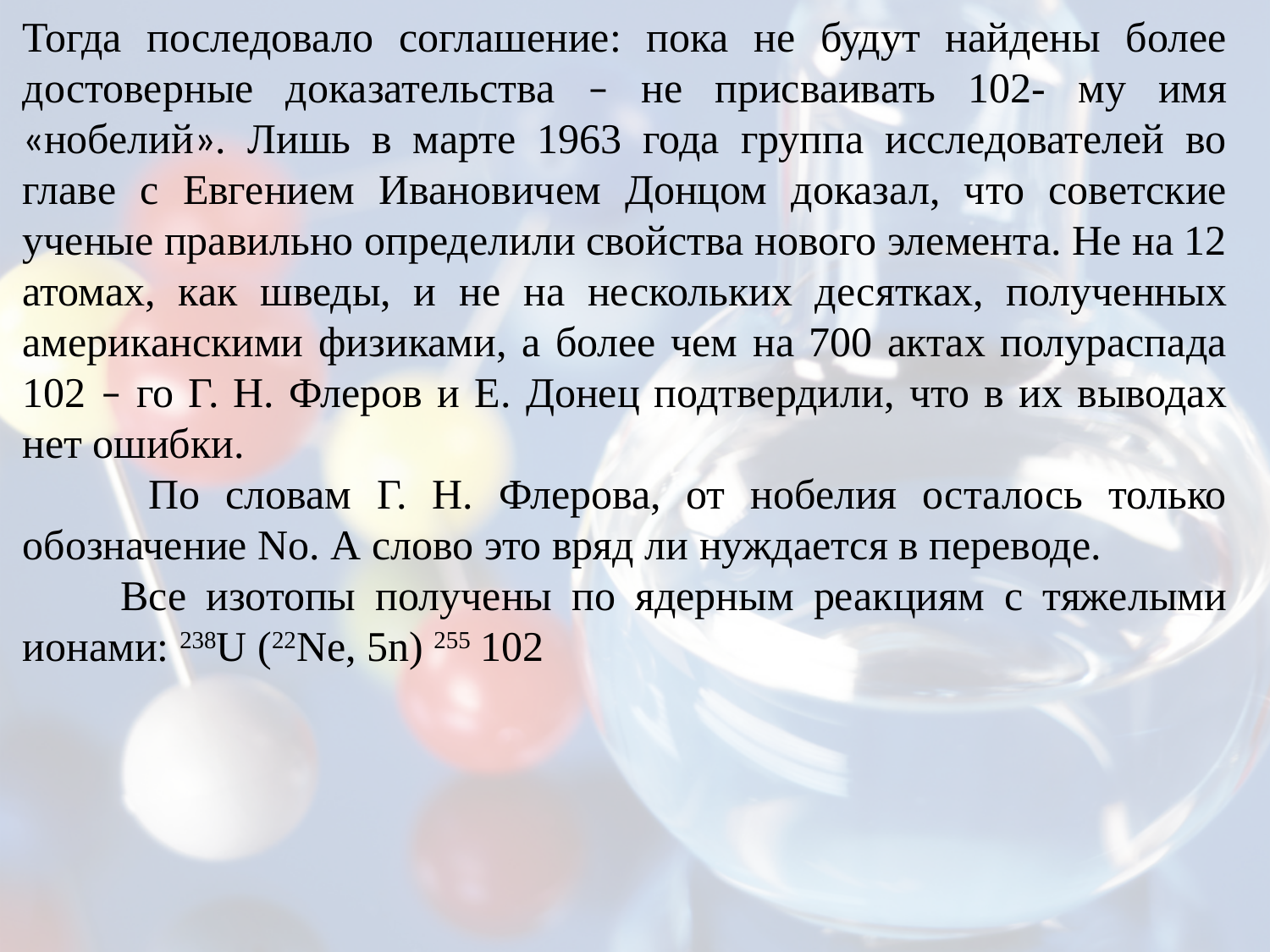

Тогда последовало соглашение: пока не будут найдены более достоверные доказательства – не присваивать 102- му имя «нобелий». Лишь в марте 1963 года группа исследователей во главе с Евгением Ивановичем Донцом доказал, что советские ученые правильно определили свойства нового элемента. Не на 12 атомах, как шведы, и не на нескольких десятках, полученных американскими физиками, а более чем на 700 актах полураспада 102 – го Г. Н. Флеров и Е. Донец подтвердили, что в их выводах нет ошибки.
     По словам Г. Н. Флерова, от нобелия осталось только обозначение No. А слово это вряд ли нуждается в переводе.
     Все изотопы получены по ядерным реакциям с тяжелыми ионами: 238U (22Ne, 5n) 255 102